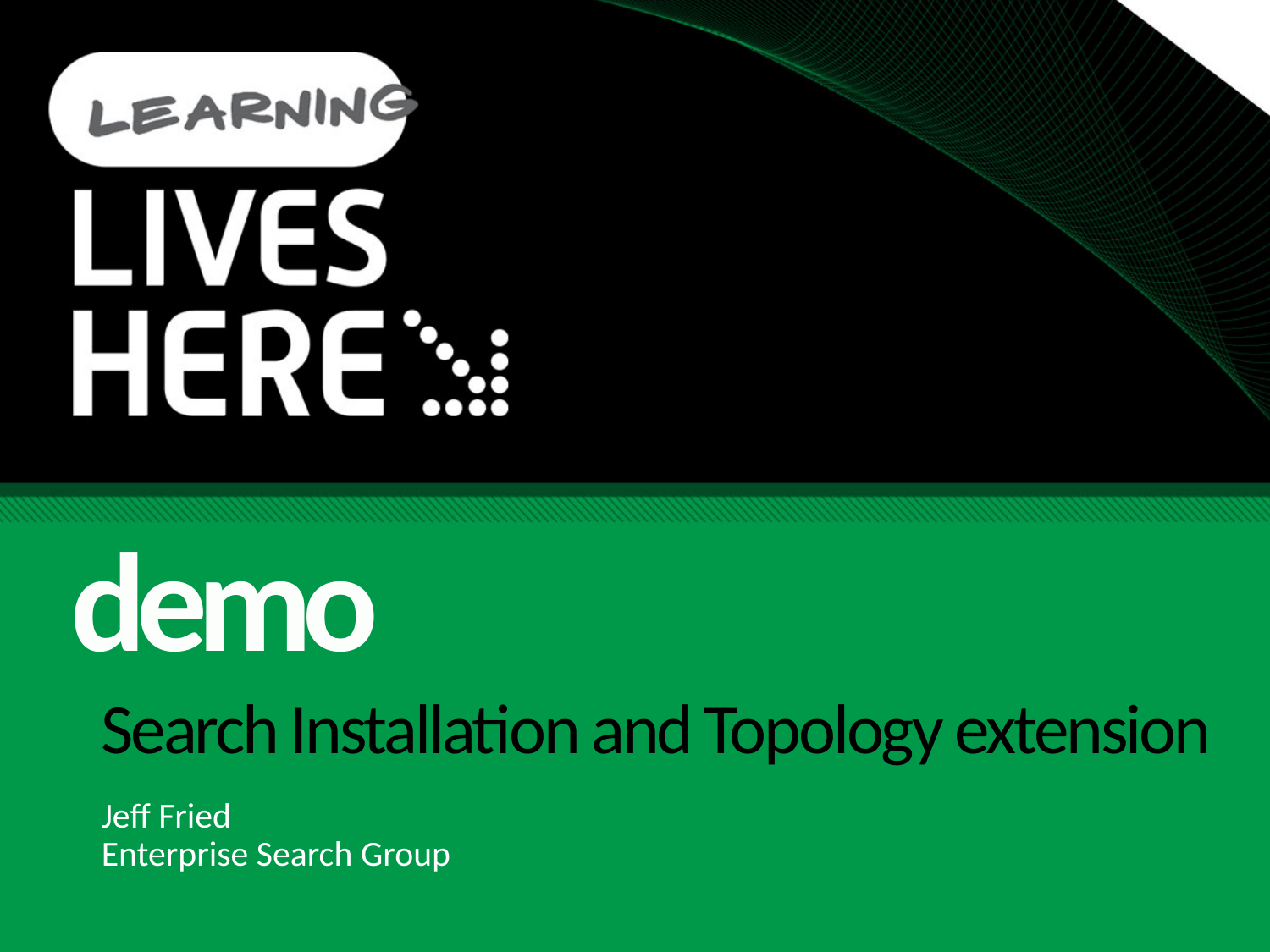

demo
# Search Installation and Topology extension
Jeff Fried
Enterprise Search Group